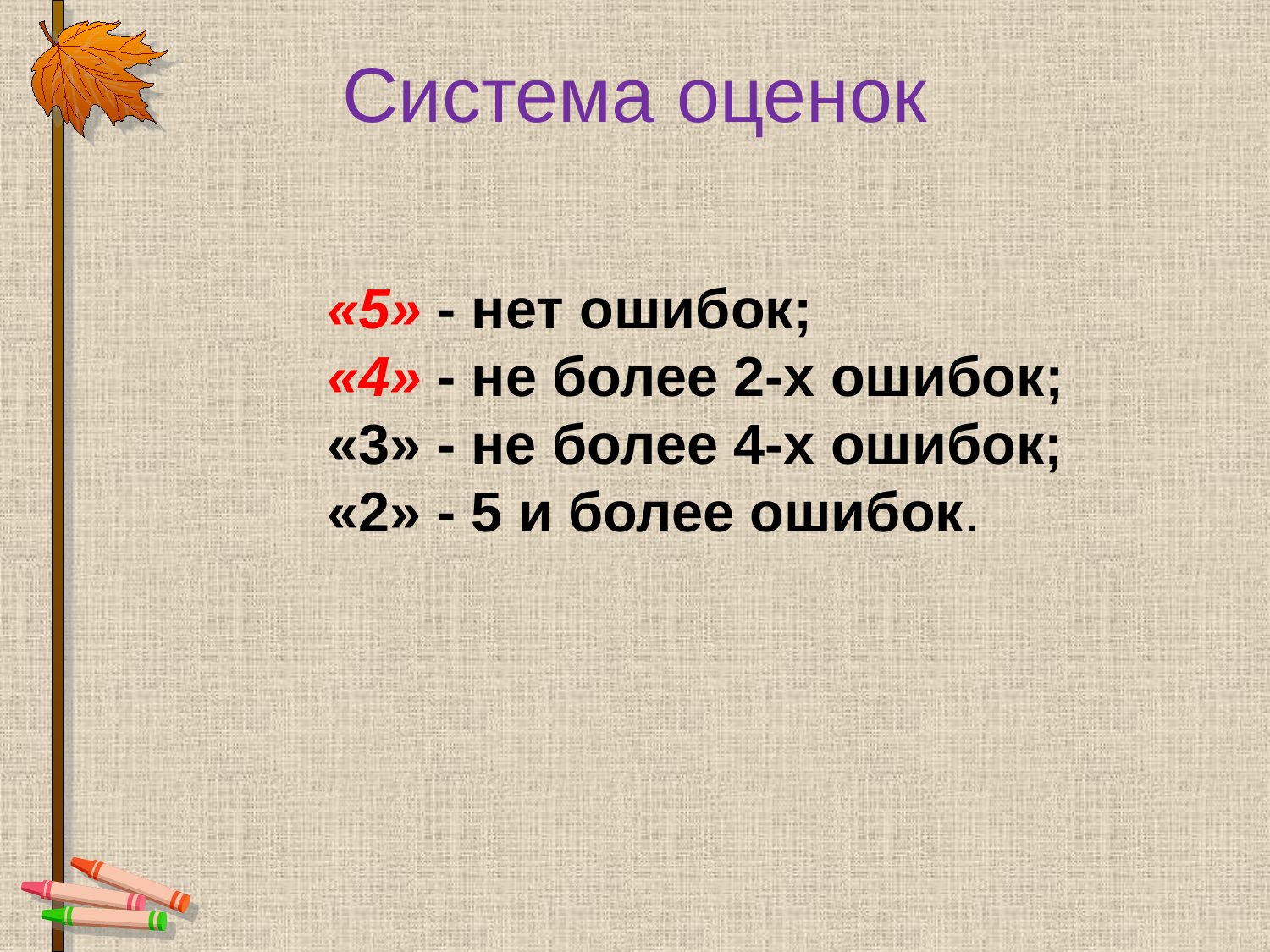

# Система оценок
«5» - нет ошибок;
«4» - не более 2-х ошибок;
«3» - не более 4-х ошибок;
«2» - 5 и более ошибок.